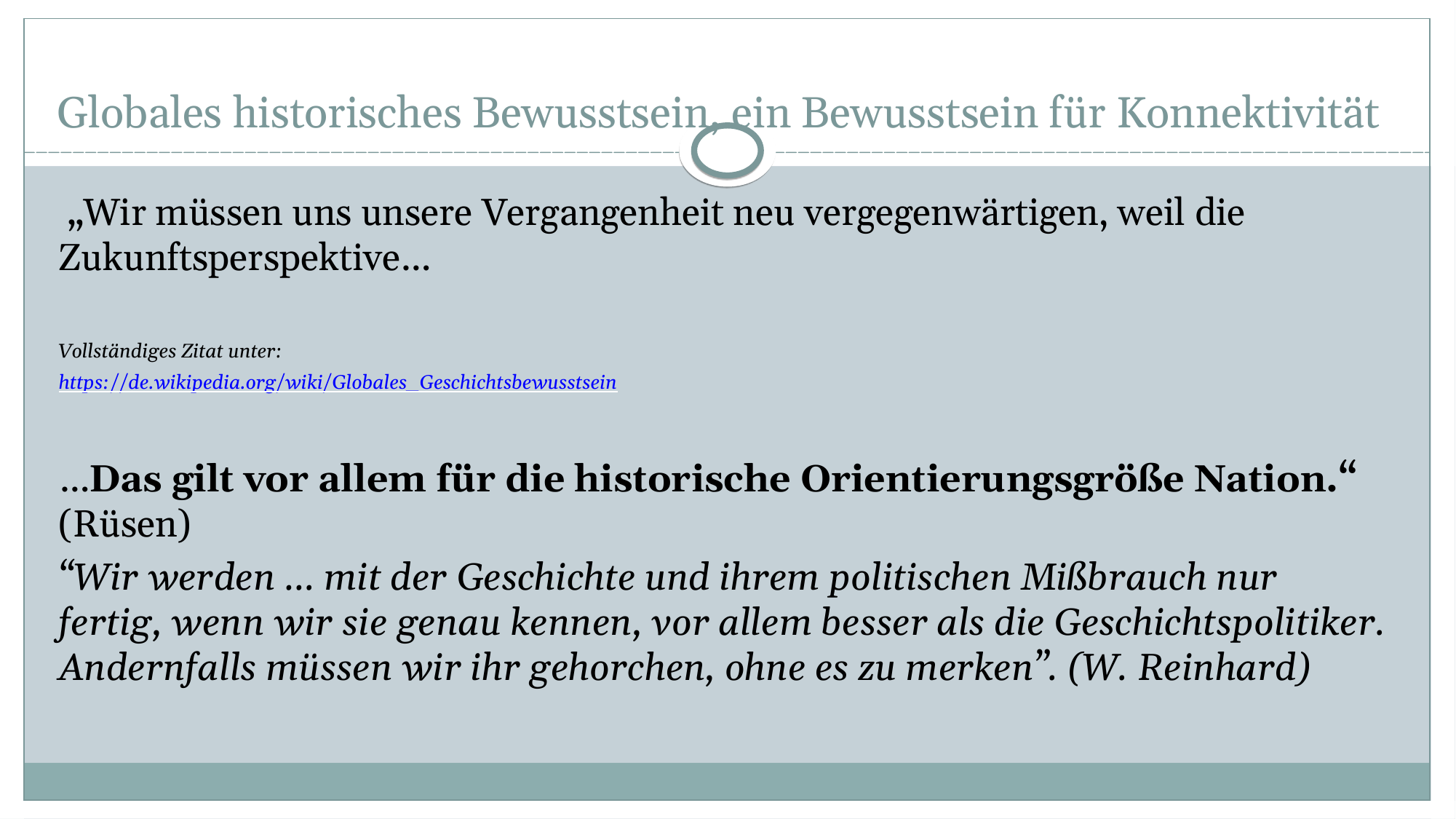

Globales historisches Bewusstsein, ein Bewusstsein für Konnektivität
 „Wir müssen uns unsere Vergangenheit neu vergegenwärtigen, weil die Zukunftsperspektive…

Vollständiges Zitat unter:
https://de.wikipedia.org/wiki/Globales_Geschichtsbewusstsein

…Das gilt vor allem für die historische Orientierungsgröße Nation.“ (Rüsen)
“Wir werden … mit der Geschichte und ihrem politischen Mißbrauch nur fertig, wenn wir sie genau kennen, vor allem besser als die Geschichtspolitiker. Andernfalls müssen wir ihr gehorchen, ohne es zu merken”. (W. Reinhard)